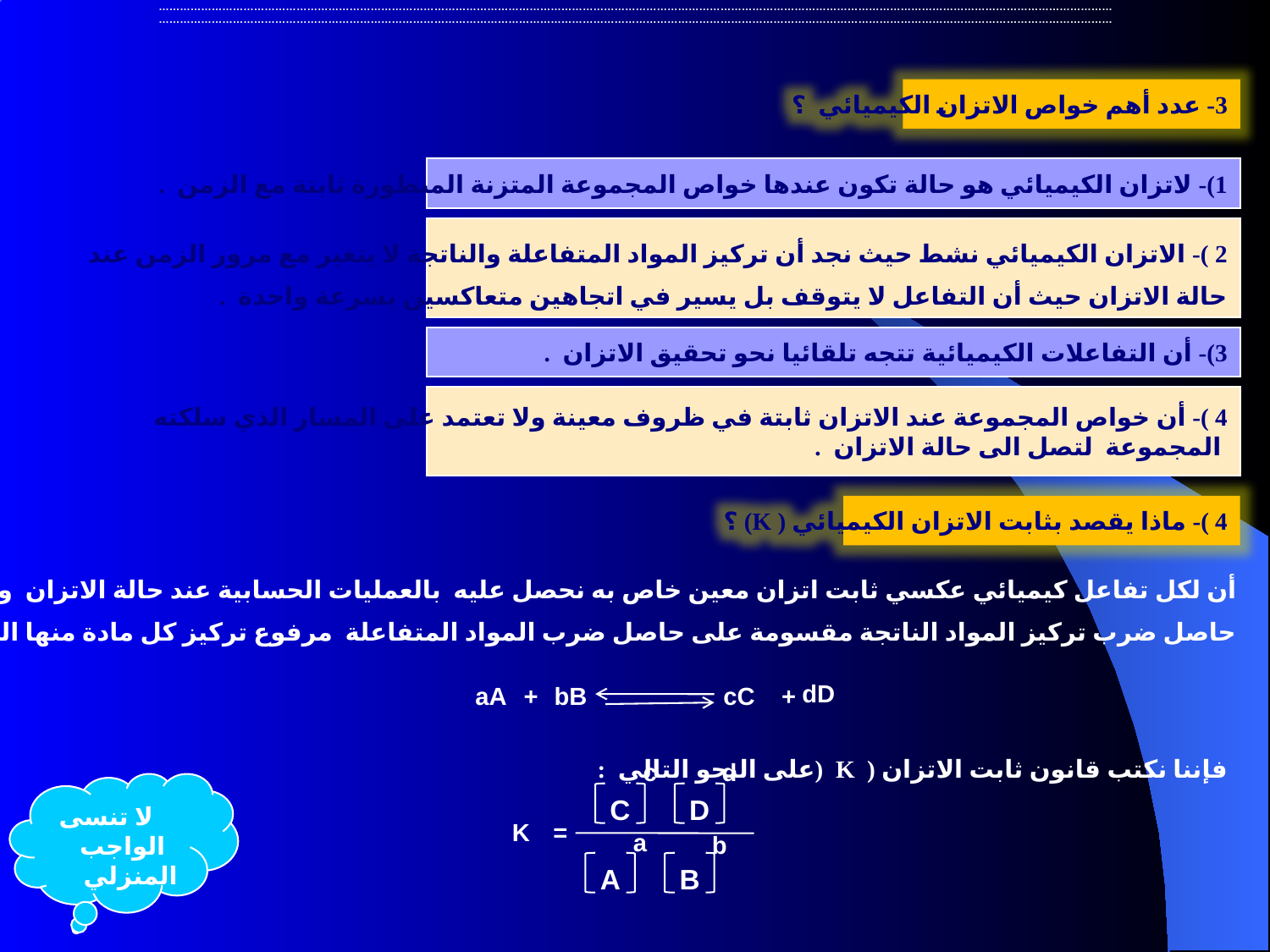

………………………………………………………………………………………………………………………………………………………………………………………………………………………………………………
………………………………………………………………………………………………………………………………………………………………………………………………………………………………………………

3- عدد أهم خواص الاتزان الكيميائي  ؟
1)- لاتزان الكيميائي هو حالة تكون عندها خواص المجموعة المتزنة المنظورة ثابتة مع الزمن  .

2 )- الاتزان الكيميائي نشط حيث نجد أن تركيز المواد المتفاعلة والناتجة لا يتغير مع مرور الزمن عند

حالة الاتزان حيث أن التفاعل لا يتوقف بل يسير في اتجاهين متعاكسين بسرعة واحدة  .
3)- أن التفاعلات الكيميائية تتجه تلقائيا نحو تحقيق الاتزان  .
4 )- أن خواص المجموعة عند الاتزان ثابتة في ظروف معينة ولا تعتمد على المسار الذي سلكته
 المجموعة  لتصل الى حالة الاتزان  .
4 )- ماذا يقصد بثابت الاتزان الكيميائي ( K) ؟
أن لكل تفاعل كيميائي عكسي ثابت اتزان معين خاص به نحصل عليه  بالعمليات الحسابية عند حالة الاتزان  وقيمة هذا الثابت عبارة عن

حاصل ضرب تركيز المواد الناتجة مقسومة على حاصل ضرب المواد المتفاعلة  مرفوع تركيز كل مادة منها الى أس يساوي معامل المادة في التفاعل مثل :
dD
aA
+
bB
cC
+
فإننا نكتب قانون ثابت الاتزان (  K  (على النحو التالي  :
c
d
    لا تنسى   الواجب المنزلي

C
D
K
=
a
b

A
B